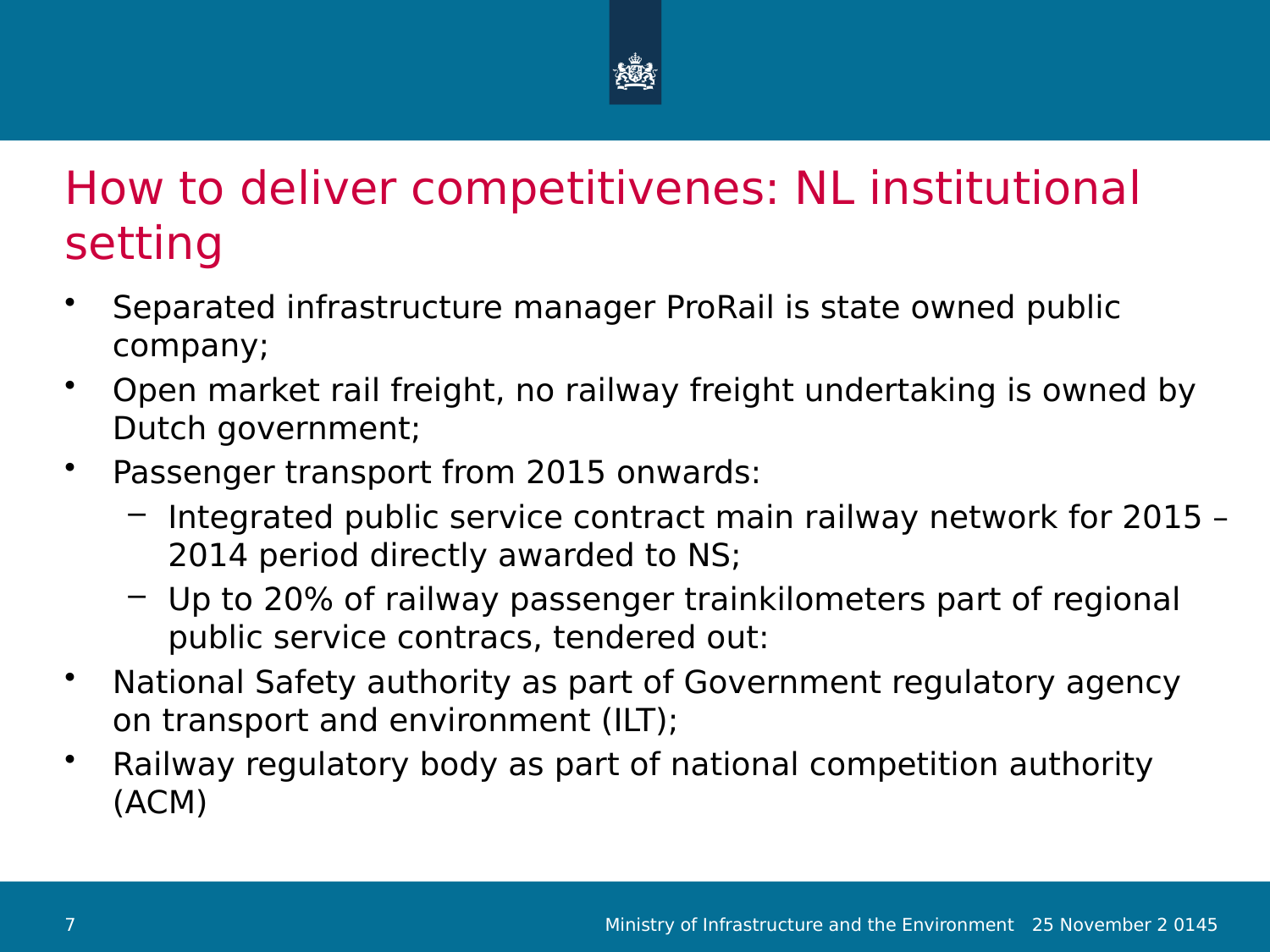

# How to deliver competitivenes: NL institutional setting
Separated infrastructure manager ProRail is state owned public company;
Open market rail freight, no railway freight undertaking is owned by Dutch government;
Passenger transport from 2015 onwards:
Integrated public service contract main railway network for 2015 – 2014 period directly awarded to NS;
Up to 20% of railway passenger trainkilometers part of regional public service contracs, tendered out:
National Safety authority as part of Government regulatory agency on transport and environment (ILT);
Railway regulatory body as part of national competition authority (ACM)
Ministry of Infrastructure and the Environment
7
25 November 2 0145